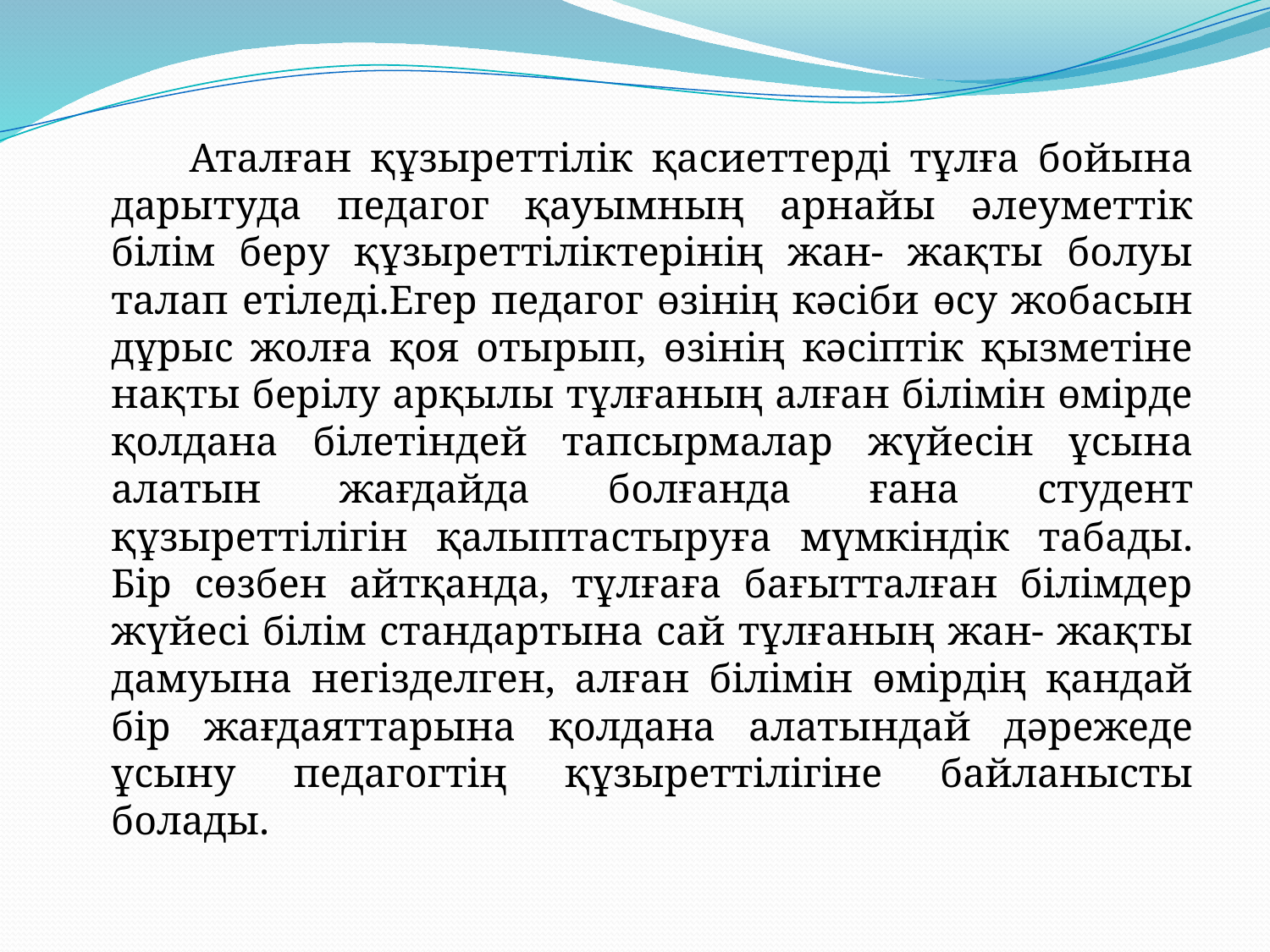

Аталған құзыреттілік қасиеттерді тұлға бойына дарытуда педагог қауымның арнайы әлеуметтік білім беру құзыреттіліктерінің жан- жақты болуы талап етіледі.Егер педагог өзінің кәсіби өсу жобасын дұрыс жолға қоя отырып, өзінің кәсіптік қызметіне нақты берілу арқылы тұлғаның алған білімін өмірде қолдана білетіндей тапсырмалар жүйесін ұсына алатын жағдайда болғанда ғана студент құзыреттілігін қалыптастыруға мүмкіндік табады. Бір сөзбен айтқанда, тұлғаға бағытталған білімдер жүйесі білім стандартына сай тұлғаның жан- жақты дамуына негізделген, алған білімін өмірдің қандай бір жағдаяттарына қолдана алатындай дәрежеде ұсыну педагогтің құзыреттілігіне байланысты болады.